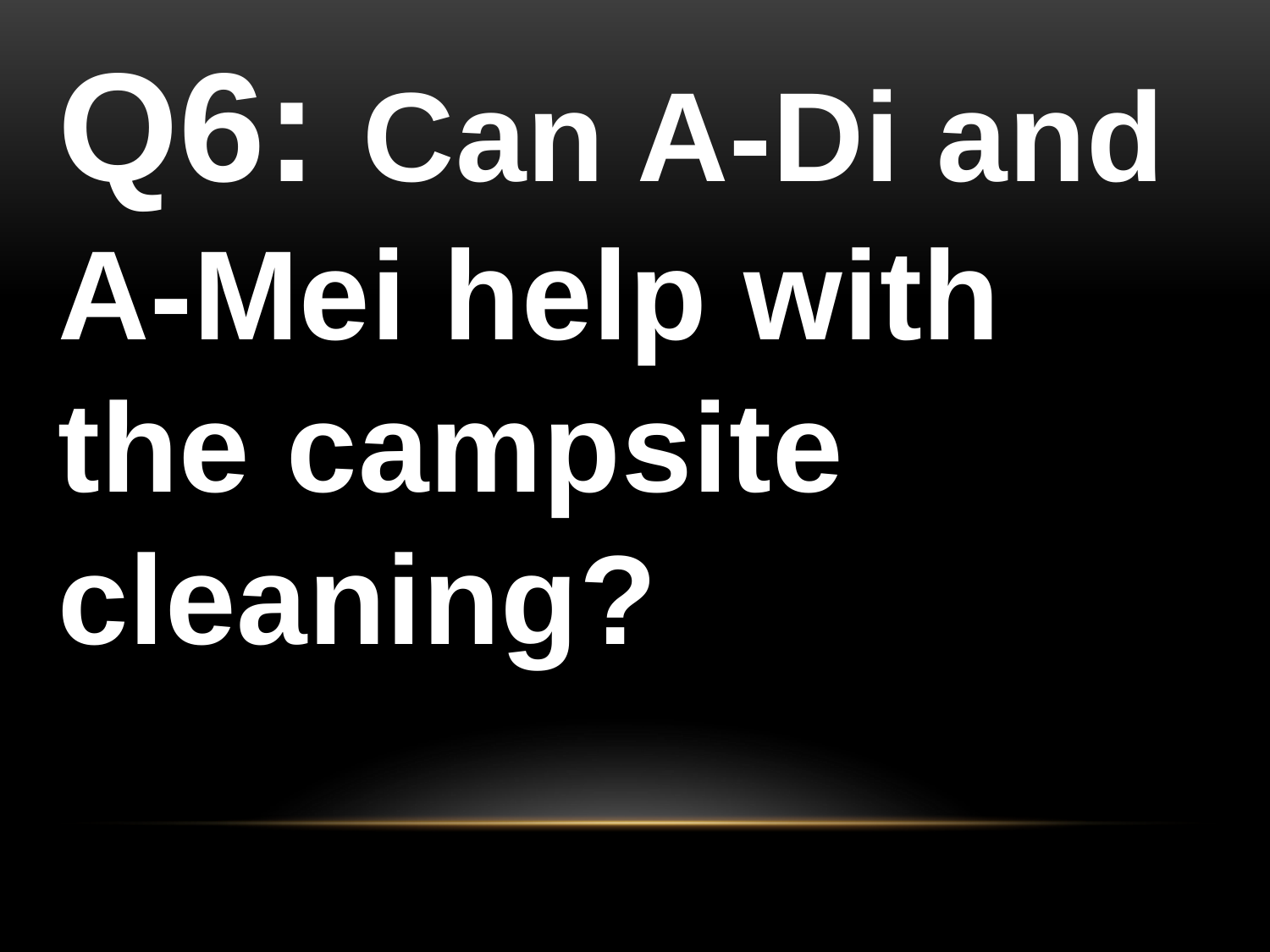

# Q6: Can A-Di and A-Mei help with the campsite cleaning?